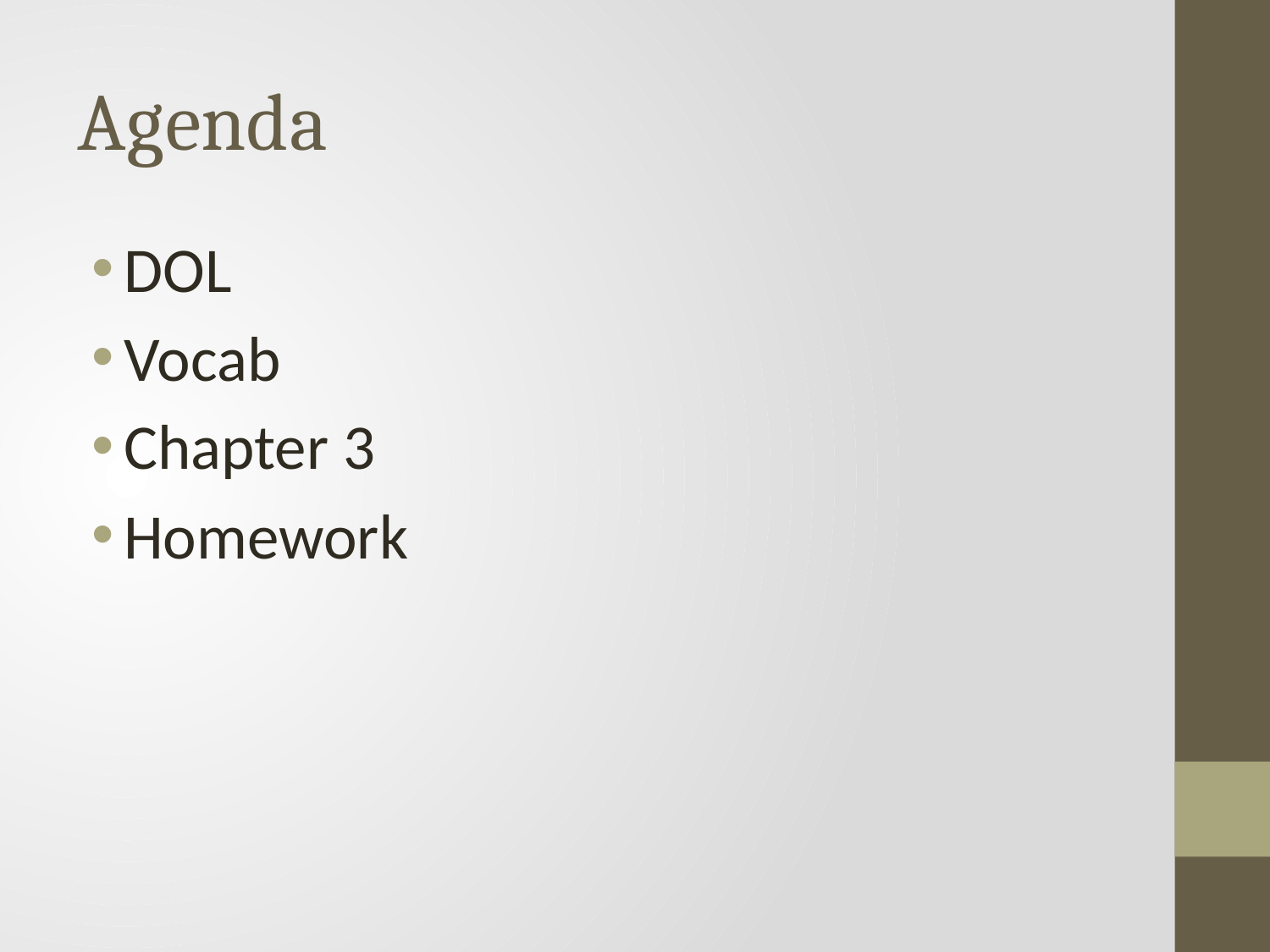

# Agenda
DOL
Vocab
Chapter 3
Homework